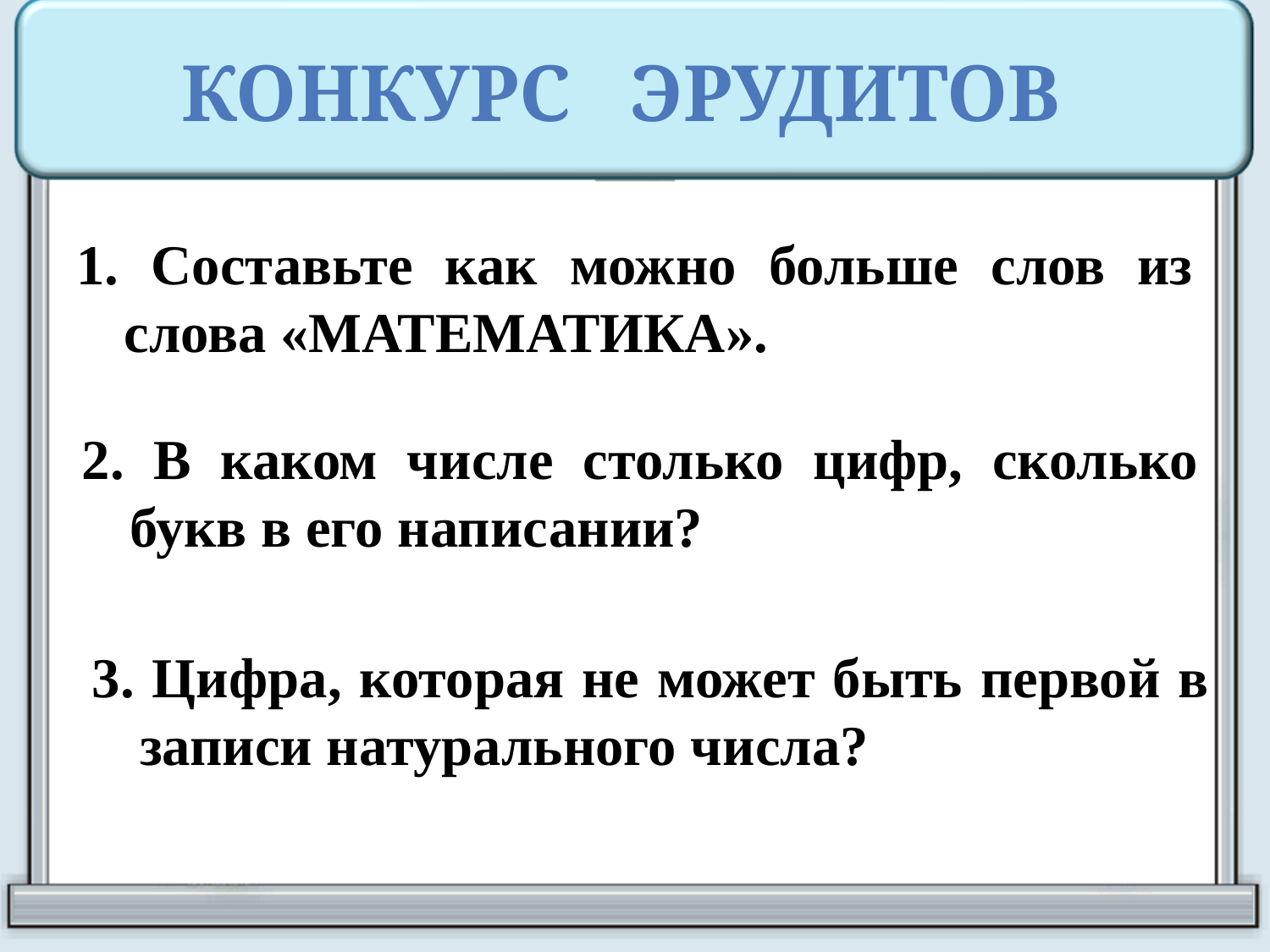

# КОНКУРС   ЭРУДИТОВ
1. Составьте как можно больше слов из слова «МАТЕМАТИКА».
2. В каком числе столько цифр, сколько букв в его написании?
3. Цифра, которая не может быть первой в записи натурального числа?